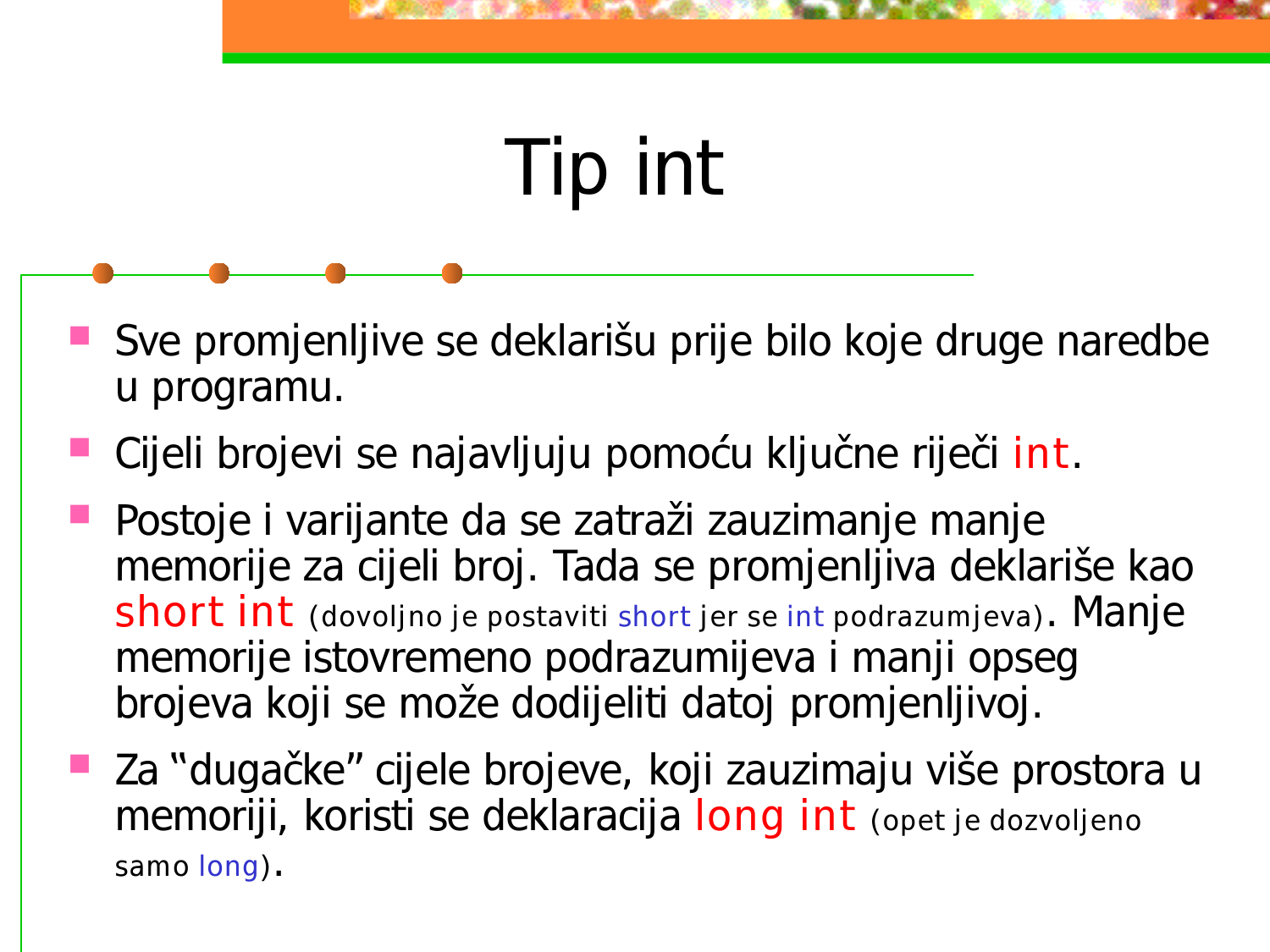

# Tip int
Sve promjenljive se deklarišu prije bilo koje druge naredbe u programu.
Cijeli brojevi se najavljuju pomoću ključne riječi int.
Postoje i varijante da se zatraži zauzimanje manje memorije za cijeli broj. Tada se promjenljiva deklariše kao short int (dovoljno je postaviti short jer se int podrazumjeva). Manje memorije istovremeno podrazumijeva i manji opseg brojeva koji se može dodijeliti datoj promjenljivoj.
Za “dugačke” cijele brojeve, koji zauzimaju više prostora u memoriji, koristi se deklaracija long int (opet je dozvoljeno samo long).